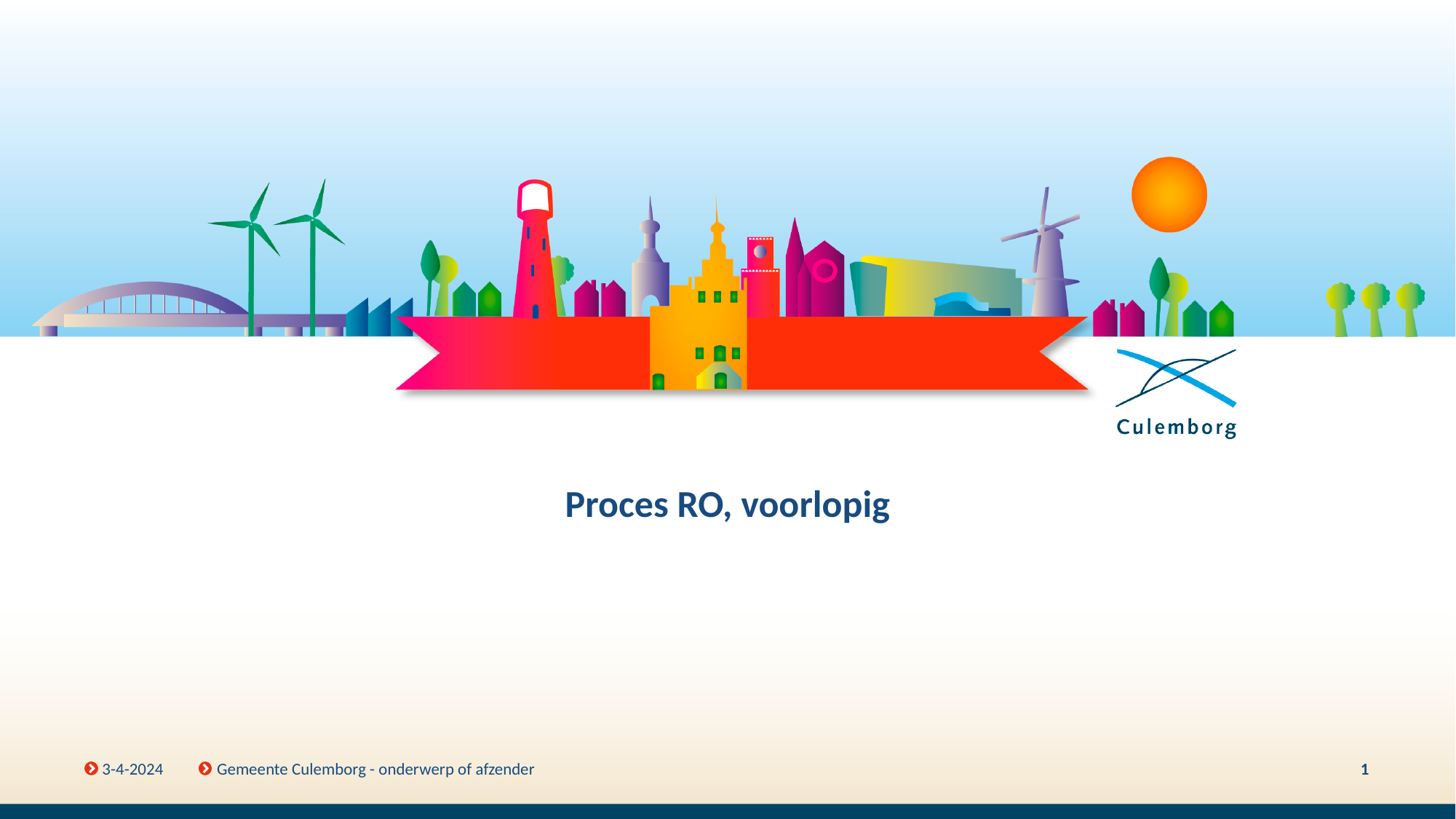

# Proces RO, voorlopig
1
3-4-2024
Gemeente Culemborg - onderwerp of afzender